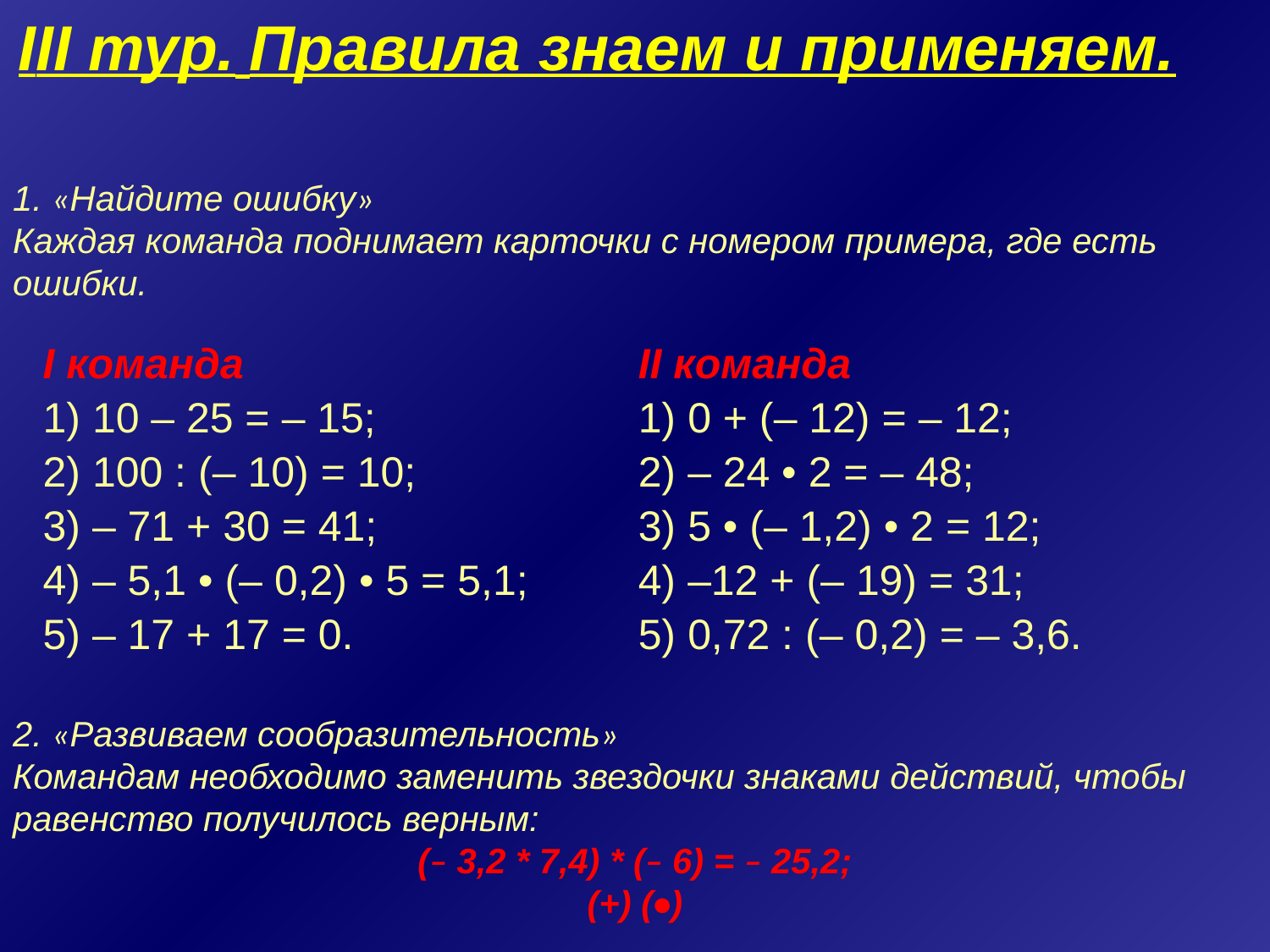

III тур. Правила знаем и применяем.
1. «Найдите ошибку»
Каждая команда поднимает карточки с номером примера, где есть ошибки.
| I команда 1) 10 – 25 = – 15; 2) 100 : (– 10) = 10; 3) – 71 + 30 = 41; 4) – 5,1 • (– 0,2) • 5 = 5,1; 5) – 17 + 17 = 0. | II команда 1) 0 + (– 12) = – 12; 2) – 24 • 2 = – 48; 3) 5 • (– 1,2) • 2 = 12;  4) –12 + (– 19) = 31; 5) 0,72 : (– 0,2) = – 3,6. |
| --- | --- |
2. «Развиваем сообразительность»
Командам необходимо заменить звездочки знаками действий, чтобы равенство получилось верным:
(– 3,2 * 7,4) * (– 6) = – 25,2;
(+) (•)